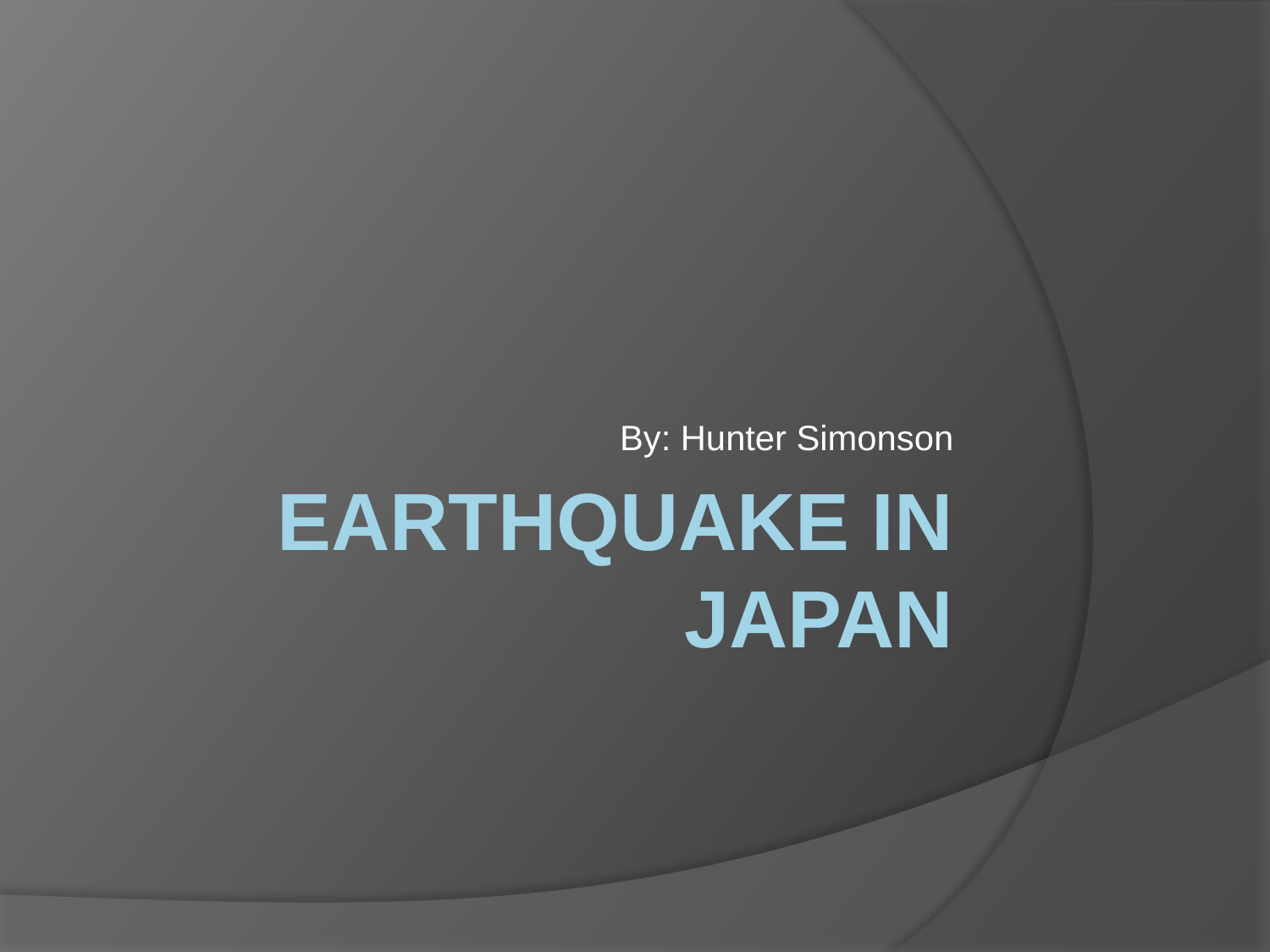

By: Hunter Simonson
# Earthquake in Japan